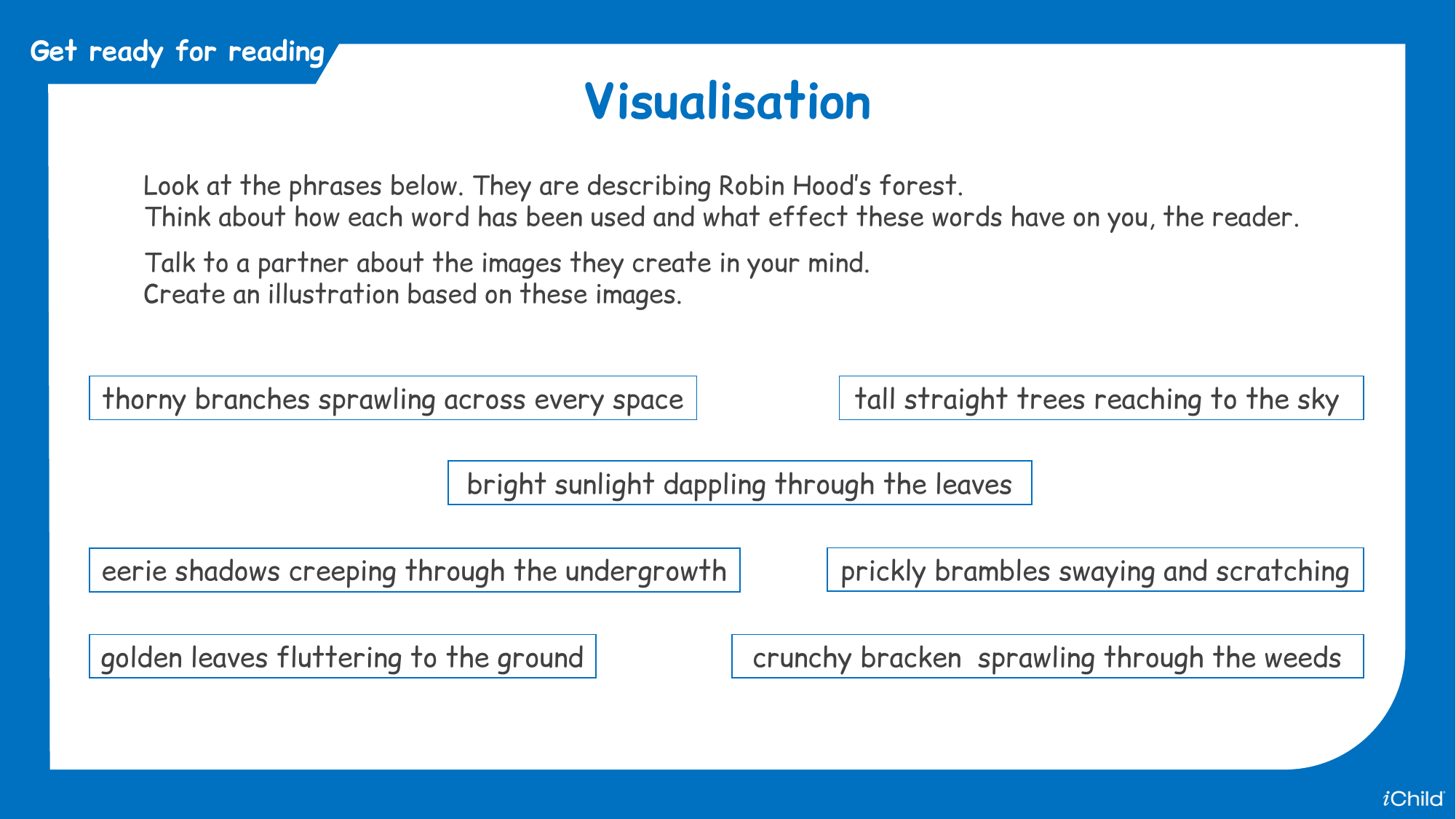

Get ready for reading
Visualisation
Look at the phrases below. They are describing Robin Hood’s forest.
Think about how each word has been used and what effect these words have on you, the reader.
Talk to a partner about the images they create in your mind.
Create an illustration based on these images.
thorny branches sprawling across every space
tall straight trees reaching to the sky
bright sunlight dappling through the leaves
prickly brambles swaying and scratching
eerie shadows creeping through the undergrowth
crunchy bracken  sprawling through the weeds
golden leaves fluttering to the ground